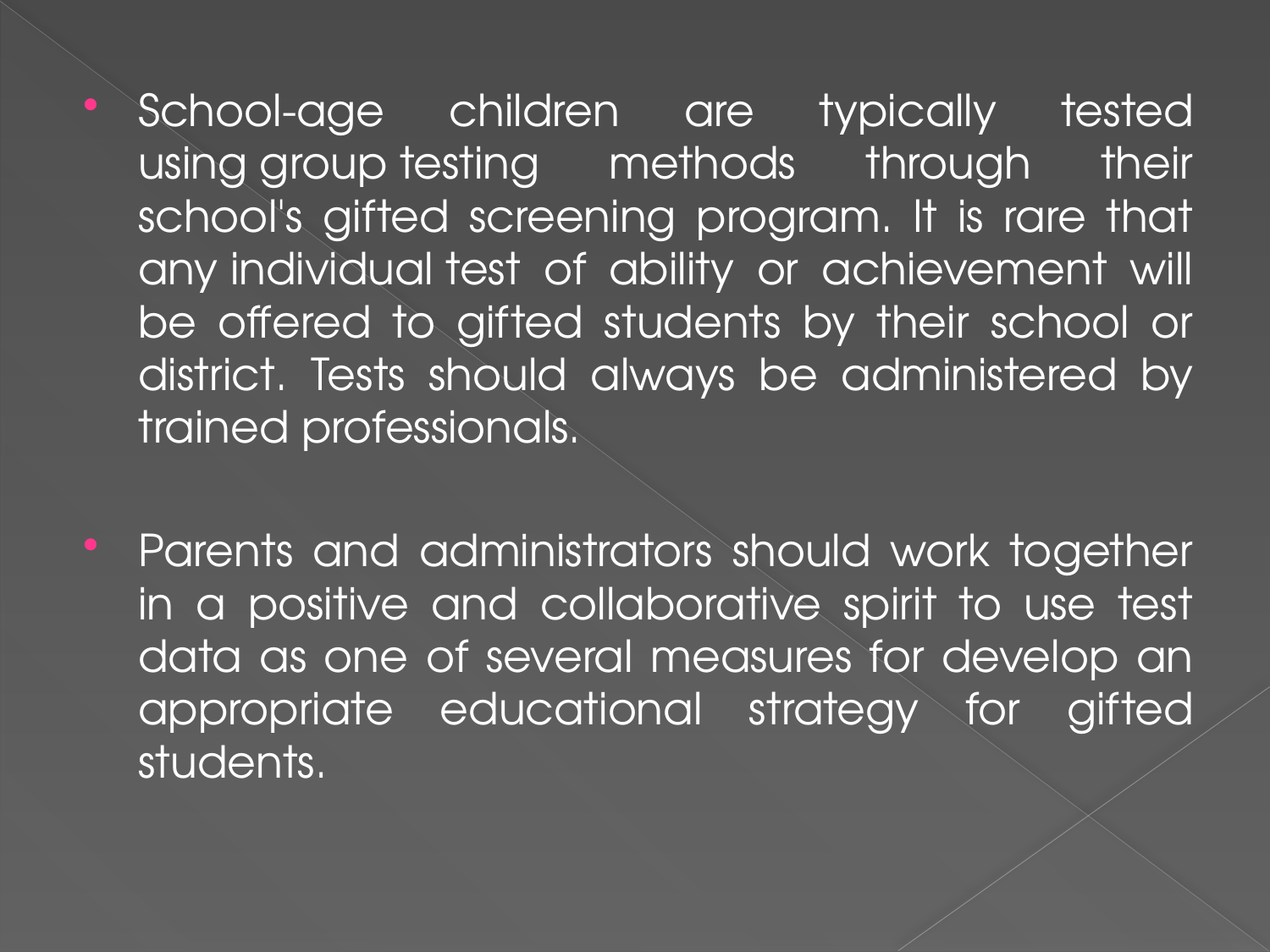

School-age children are typically tested using group testing methods through their school's gifted screening program. It is rare that any individual test of ability or achievement will be offered to gifted students by their school or district. Tests should always be administered by trained professionals.

Parents and administrators should work together in a positive and collaborative spirit to use test data as one of several measures for develop an appropriate educational strategy for gifted students.